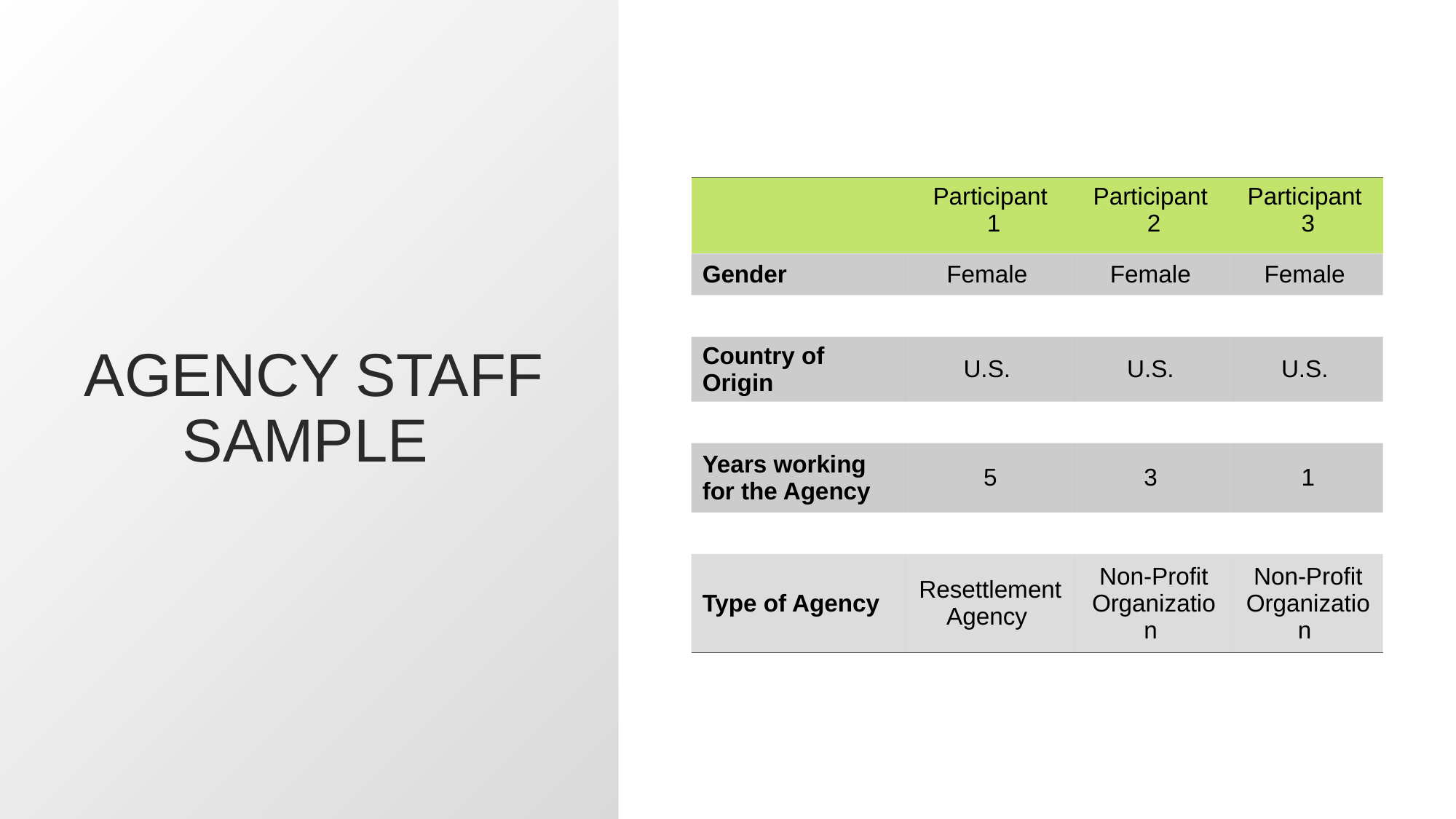

|  | Participant 1 | Participant 2 | Participant 3 |
| --- | --- | --- | --- |
| Gender | Female | Female | Female |
|  |  |  |  |
| Country of Origin | U.S. | U.S. | U.S. |
|  |  |  |  |
| Years working for the Agency | 5 | 3 | 1 |
|  |  |  |  |
| Type of Agency | Resettlement Agency | Non-Profit Organization | Non-Profit Organization |
# Agency Staff Sample